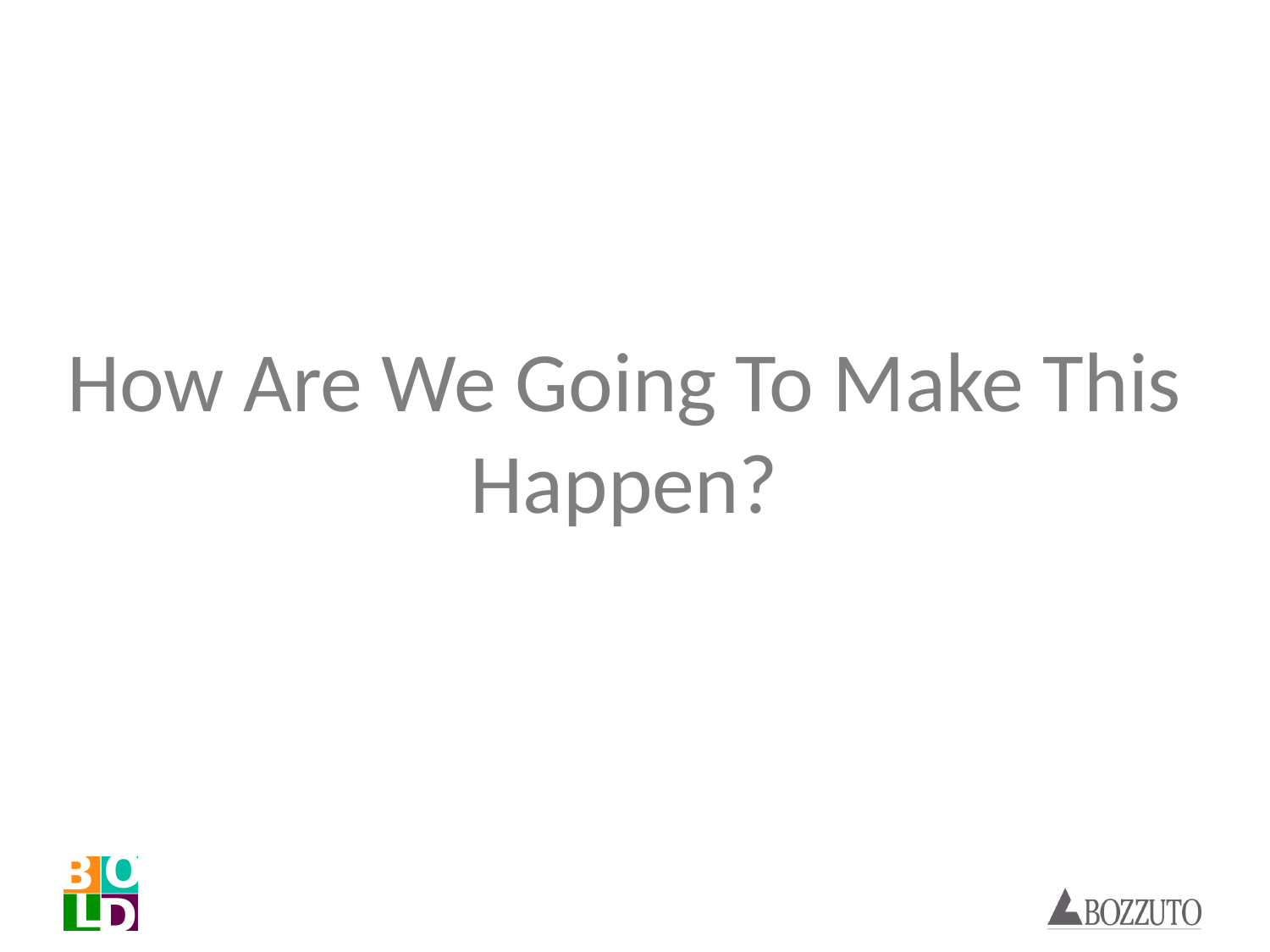

# How Are We Going To Make This Happen?